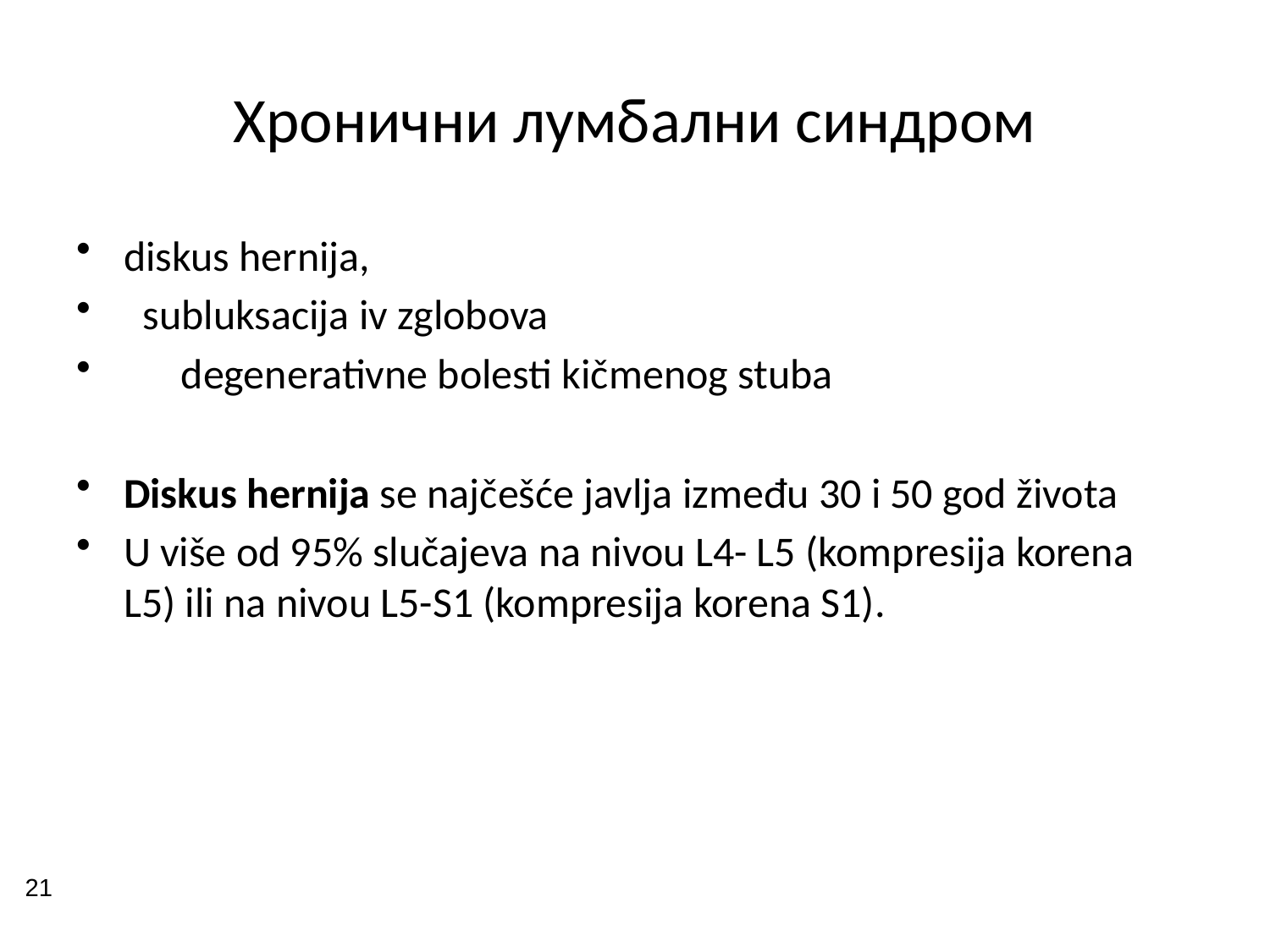

# Хронични лумбални синдром
diskus hernija,
  subluksacija iv zglobova
      degenerativne bolesti kičmenog stuba

Diskus hernija se najčešće javlja između 30 i 50 god života
U više od 95% slučajeva na nivou L4- L5 (kompresija korena L5) ili na nivou L5-S1 (kompresija korena S1).

21